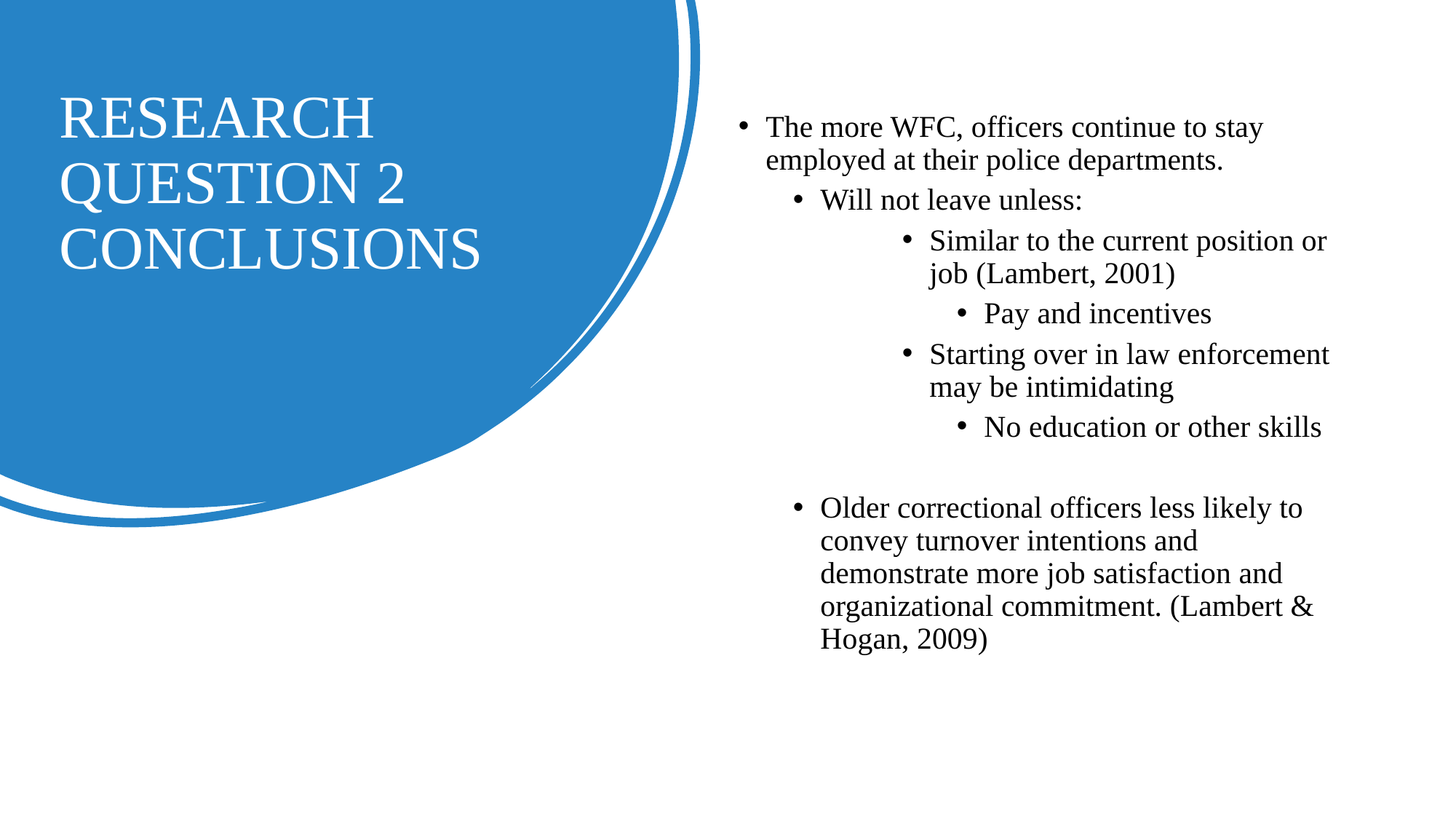

# RESEARCH QUESTION 2 CONCLUSIONS
The more WFC, officers continue to stay employed at their police departments.
Will not leave unless:
Similar to the current position or job (Lambert, 2001)
Pay and incentives
Starting over in law enforcement may be intimidating
No education or other skills

Older correctional officers less likely to convey turnover intentions and demonstrate more job satisfaction and organizational commitment. (Lambert & Hogan, 2009)